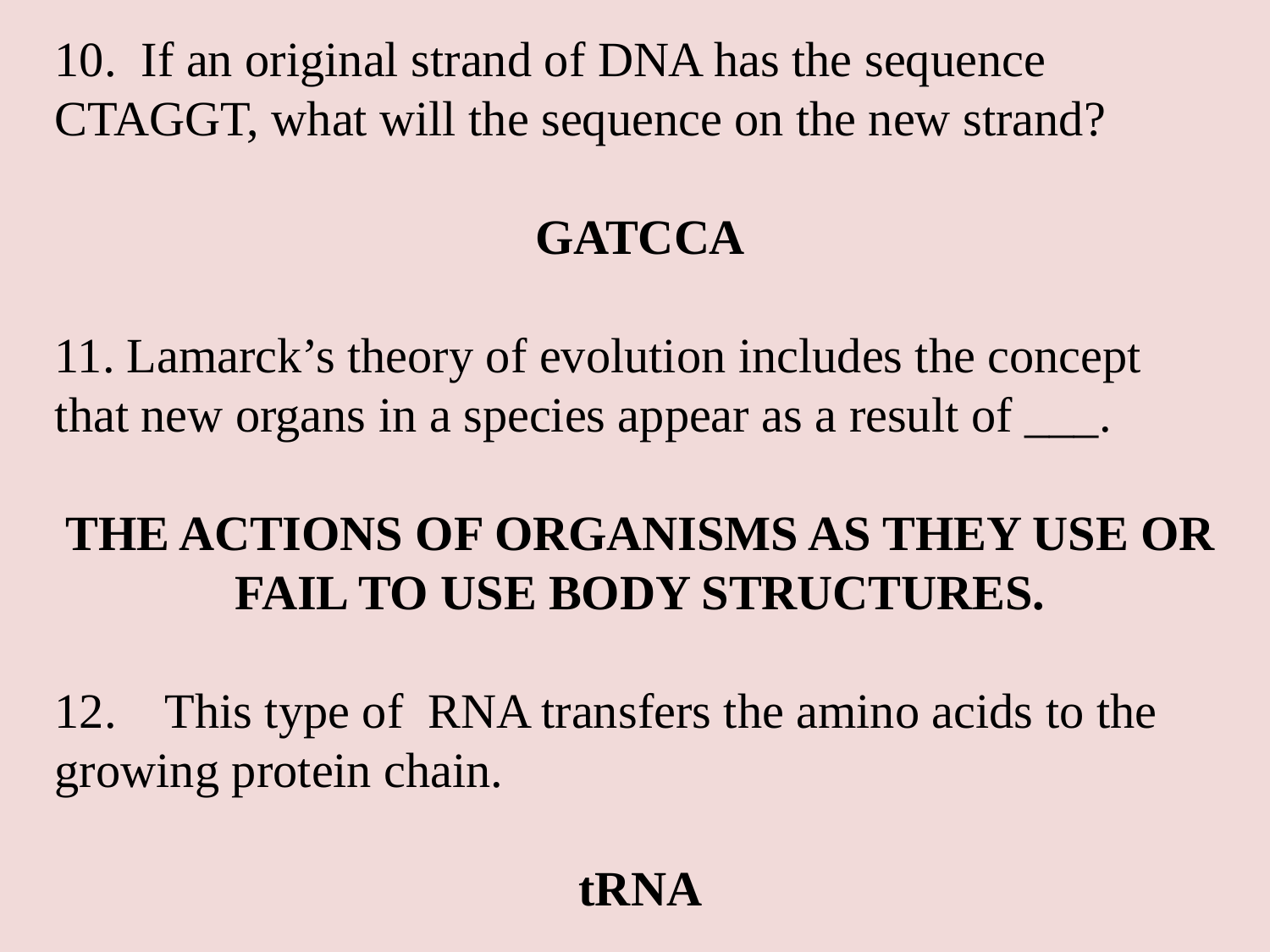

10.  If an original strand of DNA has the sequence CTAGGT, what will the sequence on the new strand?

GATCCA

11. Lamarck’s theory of evolution includes the concept that new organs in a species appear as a result of ___.

THE ACTIONS OF ORGANISMS AS THEY USE OR FAIL TO USE BODY STRUCTURES.

12.    This type of  RNA transfers the amino acids to the growing protein chain.

tRNA